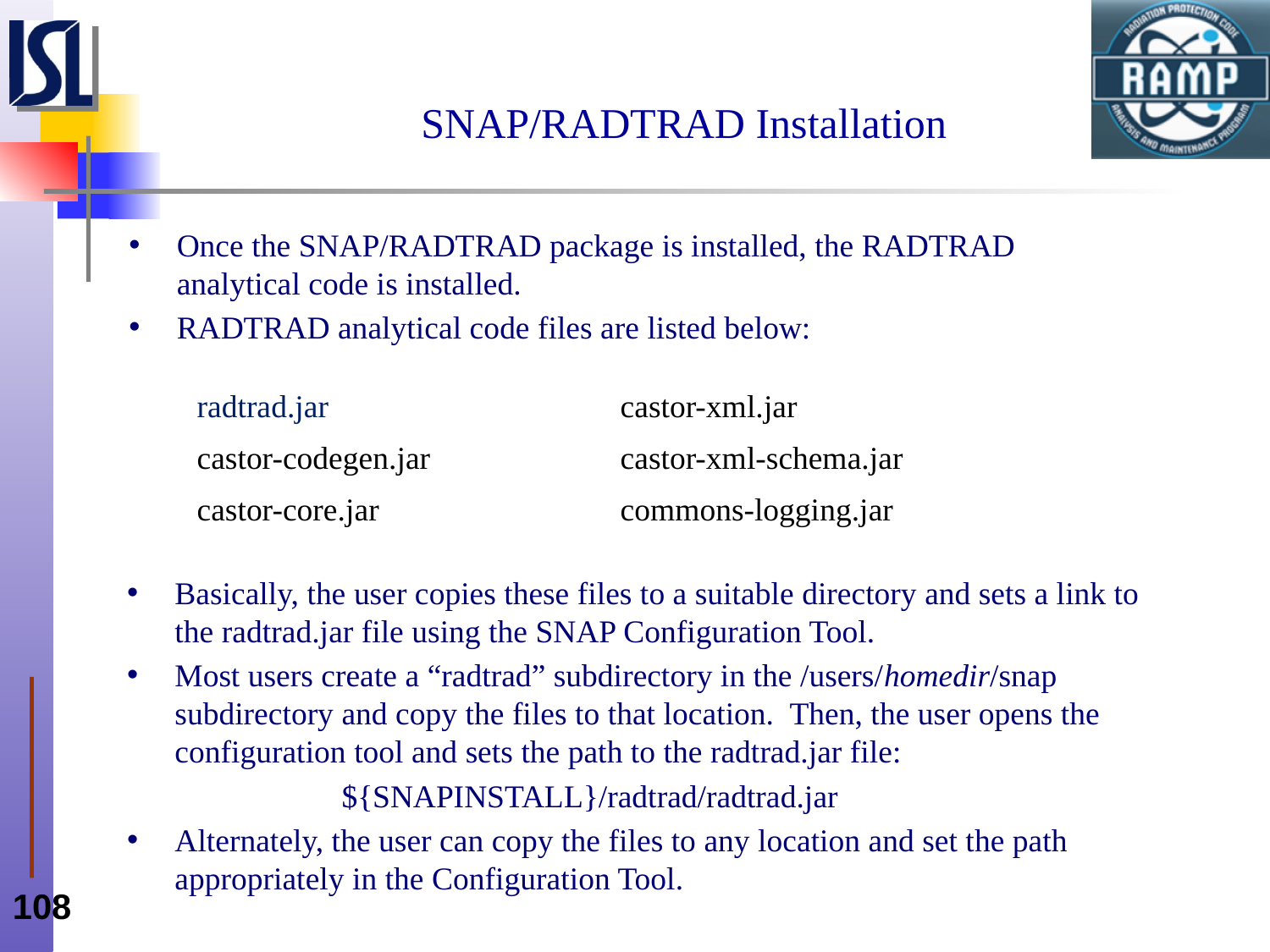

# SNAP/RADTRAD Installation
Once the SNAP/RADTRAD package is installed, the RADTRAD analytical code is installed.
RADTRAD analytical code files are listed below:

| radtrad.jar | castor-xml.jar |
| --- | --- |
| castor-codegen.jar | castor-xml-schema.jar |
| castor-core.jar | commons-logging.jar |
Basically, the user copies these files to a suitable directory and sets a link to the radtrad.jar file using the SNAP Configuration Tool.
Most users create a “radtrad” subdirectory in the /users/homedir/snap subdirectory and copy the files to that location.  Then, the user opens the configuration tool and sets the path to the radtrad.jar file:
   ${SNAPINSTALL}/radtrad/radtrad.jar
Alternately, the user can copy the files to any location and set the path appropriately in the Configuration Tool.